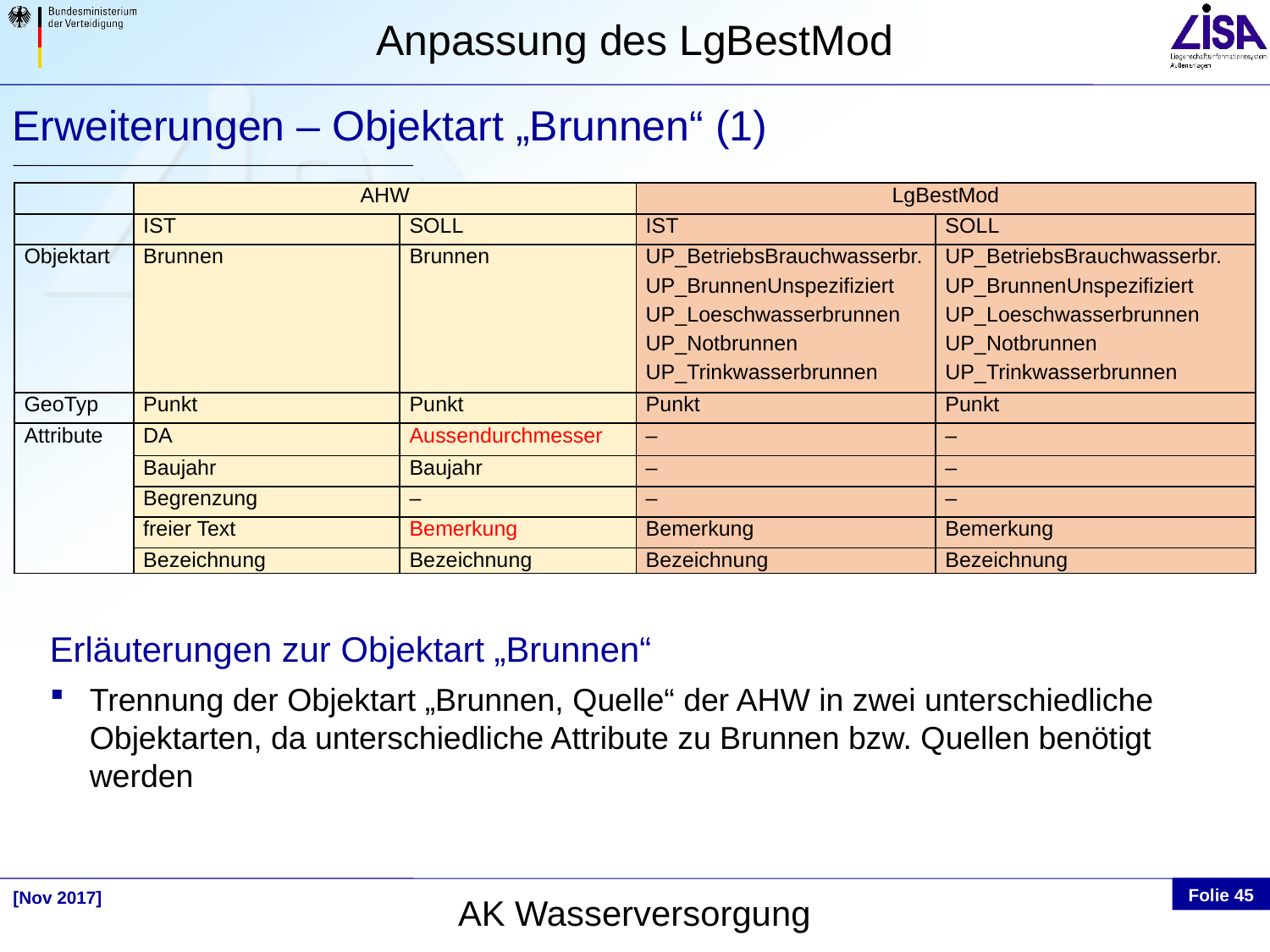

Erweiterungen – Objektart „Brunnen“ (1)

|  | AHW |  | LgBestMod |  |
| --- | --- | --- | --- | --- |
|  | IST | SOLL | IST | SOLL |
| Objektart | Brunnen | Brunnen | UP\_BetriebsBrauchwasserbr. UP\_BrunnenUnspezifiziert UP\_Loeschwasserbrunnen UP\_Notbrunnen UP\_Trinkwasserbrunnen | UP\_BetriebsBrauchwasserbr. UP\_BrunnenUnspezifiziert UP\_Loeschwasserbrunnen UP\_Notbrunnen UP\_Trinkwasserbrunnen |
| GeoTyp | Punkt | Punkt | Punkt | Punkt |
| Attribute | DA | Aussendurchmesser | – | – |
|  | Baujahr | Baujahr | – | – |
|  | Begrenzung | – | – | – |
|  | freier Text | Bemerkung | Bemerkung | Bemerkung |
|  | Bezeichnung | Bezeichnung | Bezeichnung | Bezeichnung |
Erläuterungen zur Objektart „Brunnen“
Trennung der Objektart „Brunnen, Quelle“ der AHW in zwei unterschiedliche Objektarten, da unterschiedliche Attribute zu Brunnen bzw. Quellen benötigt werden